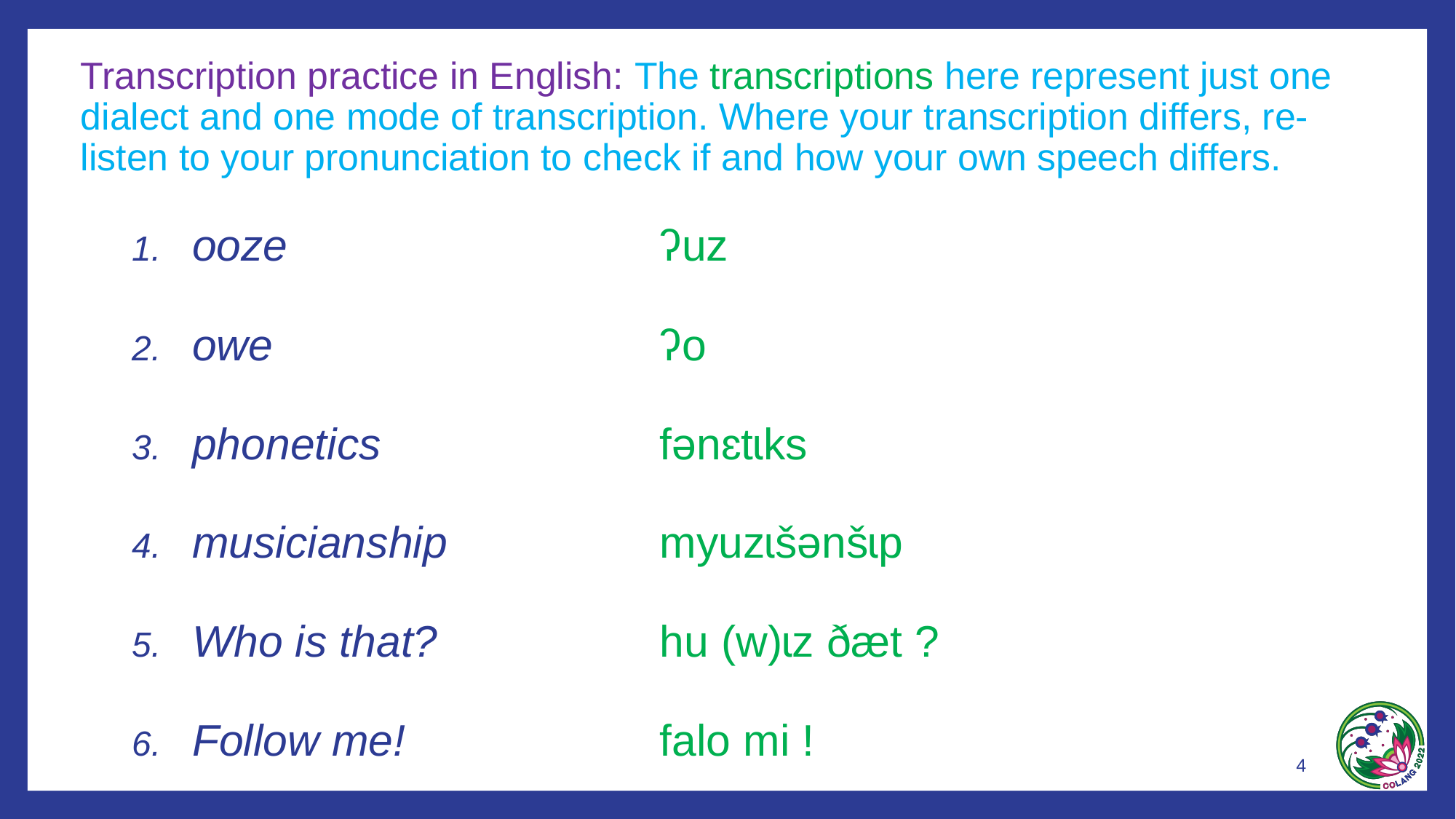

# Transcription practice in English: The transcriptions here represent just one dialect and one mode of transcription. Where your transcription differs, re-listen to your pronunciation to check if and how your own speech differs.
ooze	ʔuz
owe	ʔo
phonetics	fənɛtɩks
musicianship	myuzɩšənšɩp
Who is that?	hu (w)ɩz ðæt ?
Follow me! 	falo mi !
4